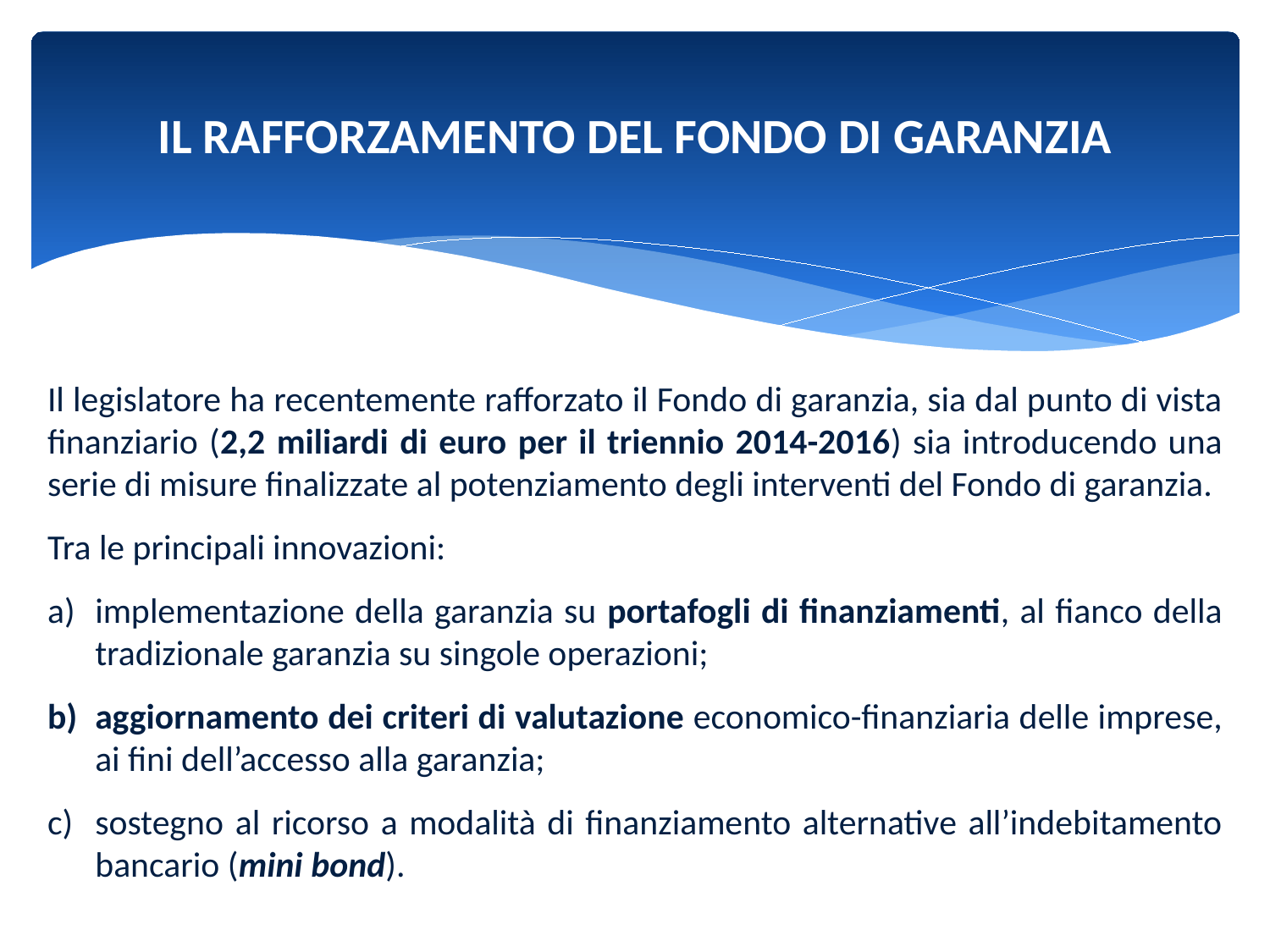

# IL RAFFORZAMENTO DEL FONDO DI GARANZIA
Il legislatore ha recentemente rafforzato il Fondo di garanzia, sia dal punto di vista finanziario (2,2 miliardi di euro per il triennio 2014-2016) sia introducendo una serie di misure finalizzate al potenziamento degli interventi del Fondo di garanzia.
Tra le principali innovazioni:
implementazione della garanzia su portafogli di finanziamenti, al fianco della tradizionale garanzia su singole operazioni;
aggiornamento dei criteri di valutazione economico-finanziaria delle imprese, ai fini dell’accesso alla garanzia;
sostegno al ricorso a modalità di finanziamento alternative all’indebitamento bancario (mini bond).